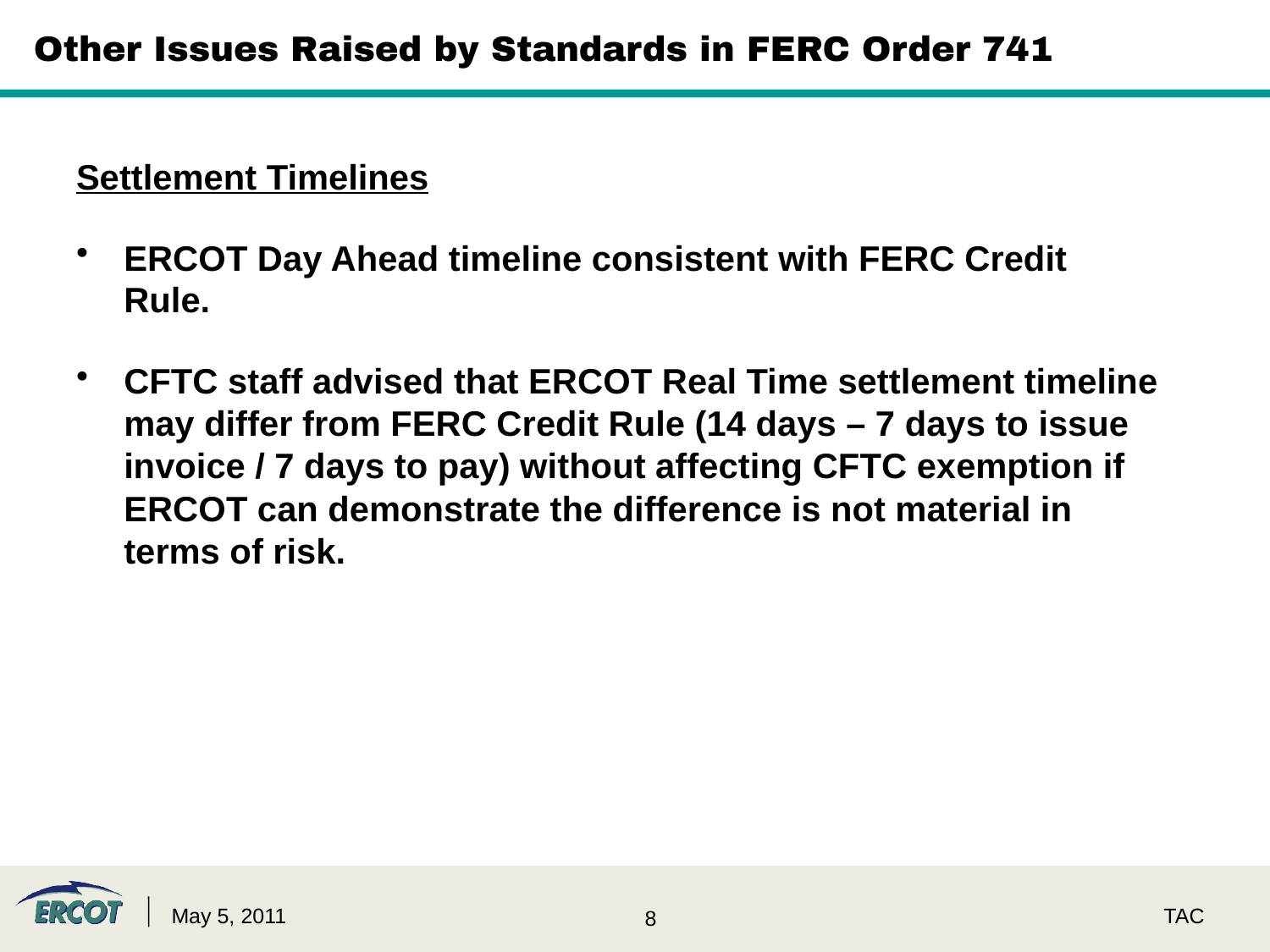

# Other Issues Raised by Standards in FERC Order 741
Settlement Timelines
ERCOT Day Ahead timeline consistent with FERC Credit Rule.
CFTC staff advised that ERCOT Real Time settlement timeline may differ from FERC Credit Rule (14 days – 7 days to issue invoice / 7 days to pay) without affecting CFTC exemption if ERCOT can demonstrate the difference is not material in terms of risk.

May 5, 2011
TAC